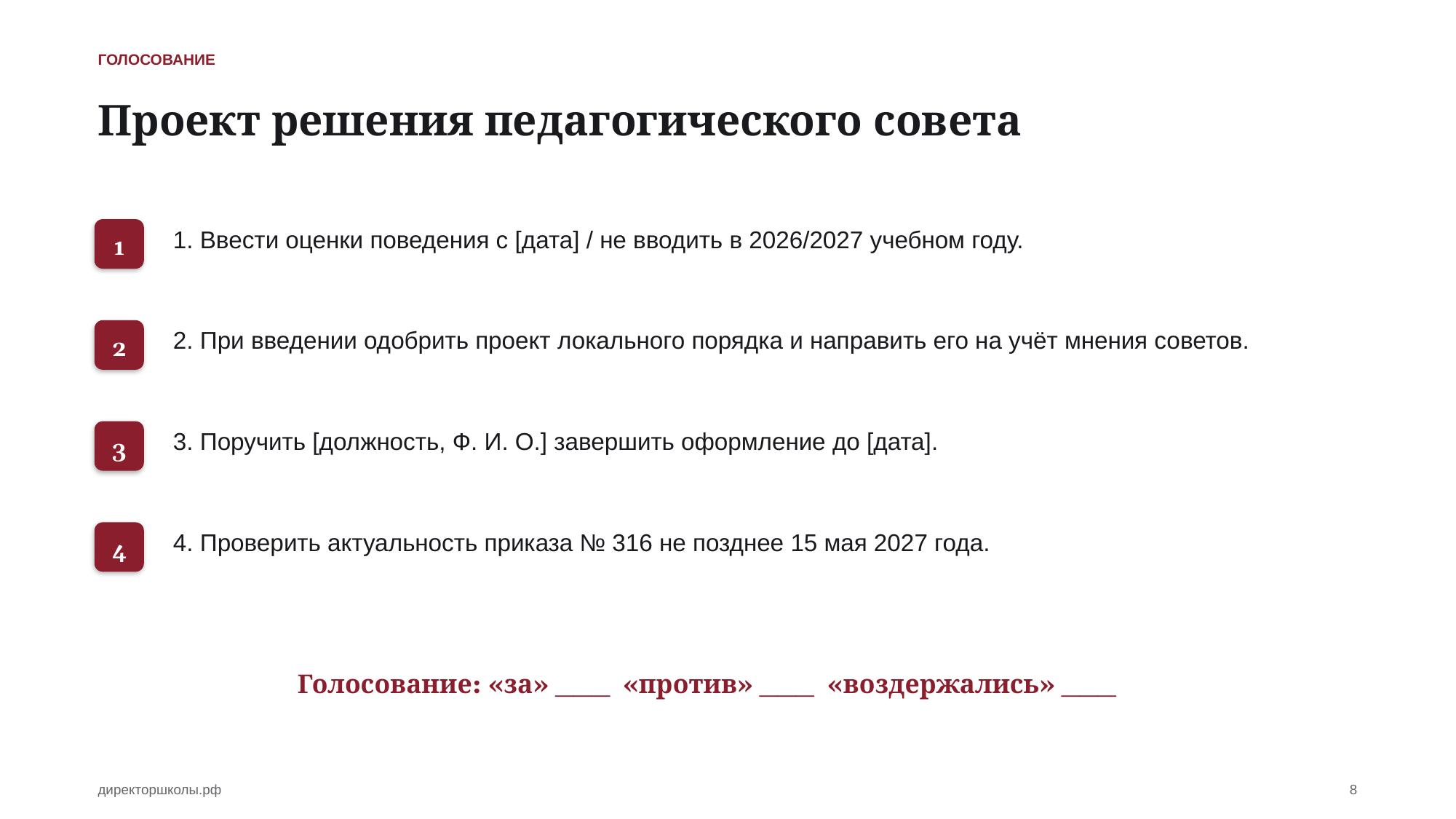

ГОЛОСОВАНИЕ
Проект решения педагогического совета
1. Ввести оценки поведения с [дата] / не вводить в 2026/2027 учебном году.

1
2. При введении одобрить проект локального порядка и направить его на учёт мнения советов.

2
3. Поручить [должность, Ф. И. О.] завершить оформление до [дата].

3
4. Проверить актуальность приказа № 316 не позднее 15 мая 2027 года.

4
Голосование: «за» ___  «против» ___  «воздержались» ___
директоршколы.рф
8